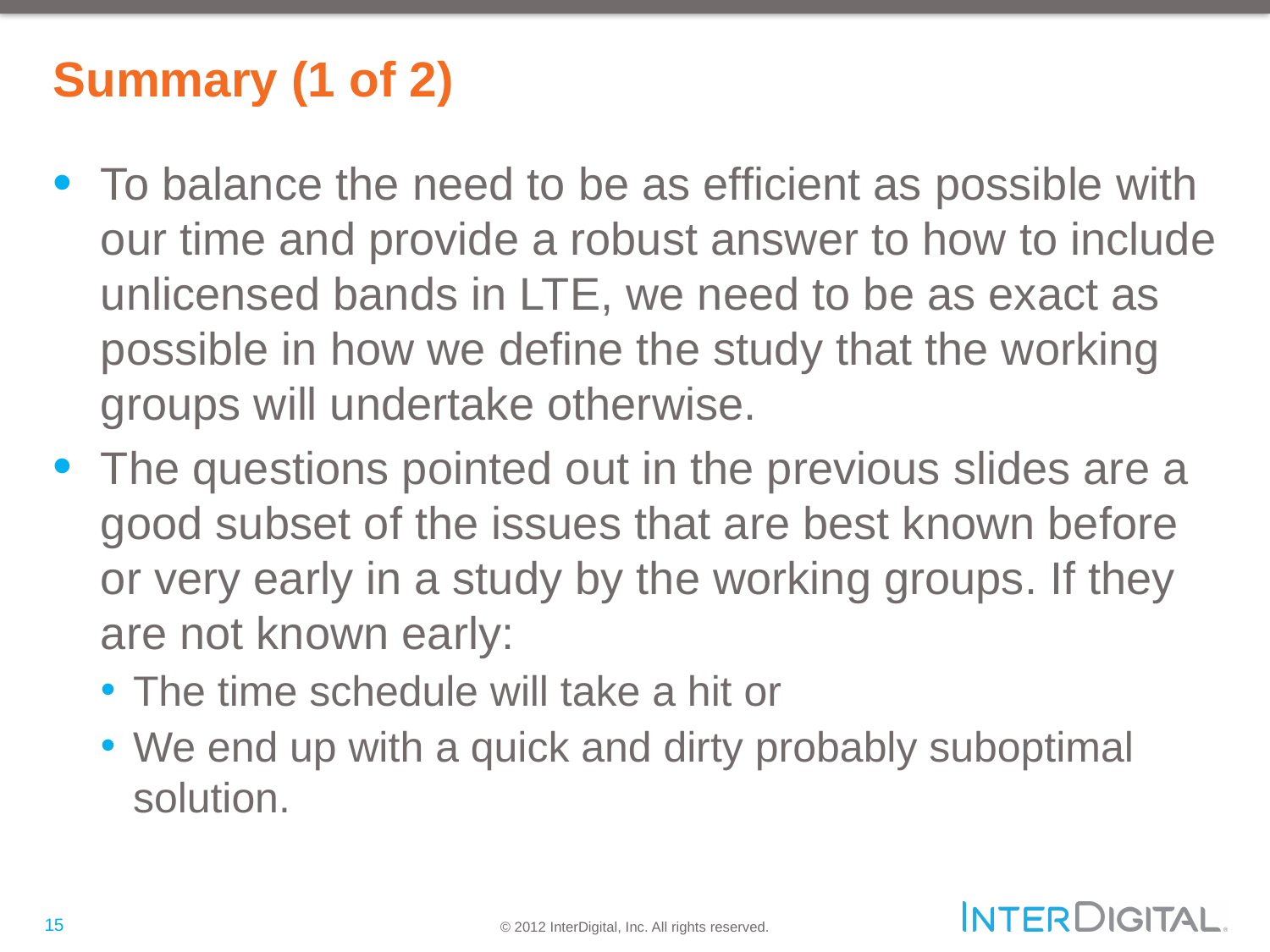

# Summary (1 of 2)
To balance the need to be as efficient as possible with our time and provide a robust answer to how to include unlicensed bands in LTE, we need to be as exact as possible in how we define the study that the working groups will undertake otherwise.
The questions pointed out in the previous slides are a good subset of the issues that are best known before or very early in a study by the working groups. If they are not known early:
The time schedule will take a hit or
We end up with a quick and dirty probably suboptimal solution.